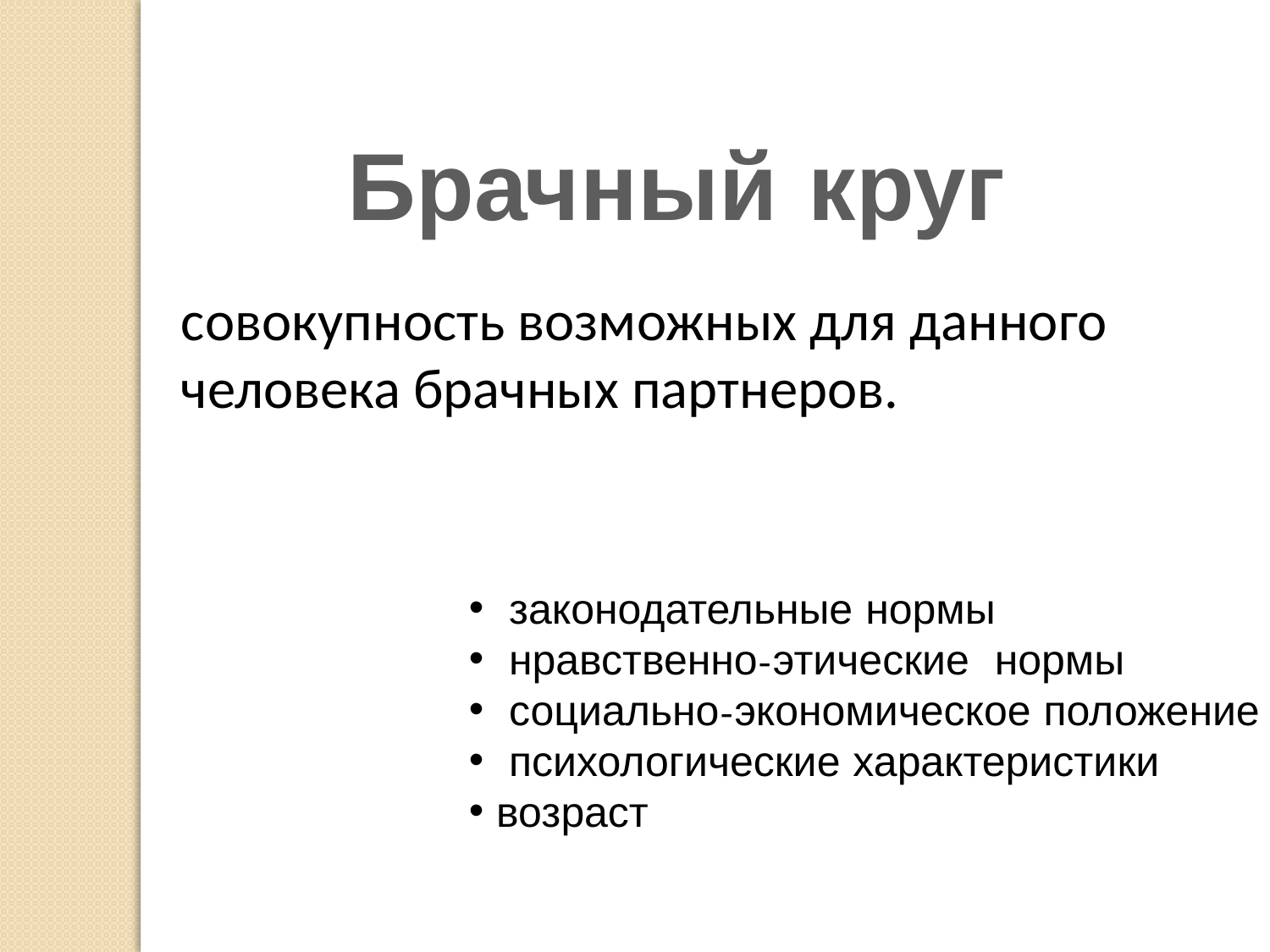

Брачный круг
совокупность возможных для данного человека брачных партнеров.
  законодательные нормы
  нравственно-этические  нормы
  социально-экономическое положение
  психологические характеристики
 возраст